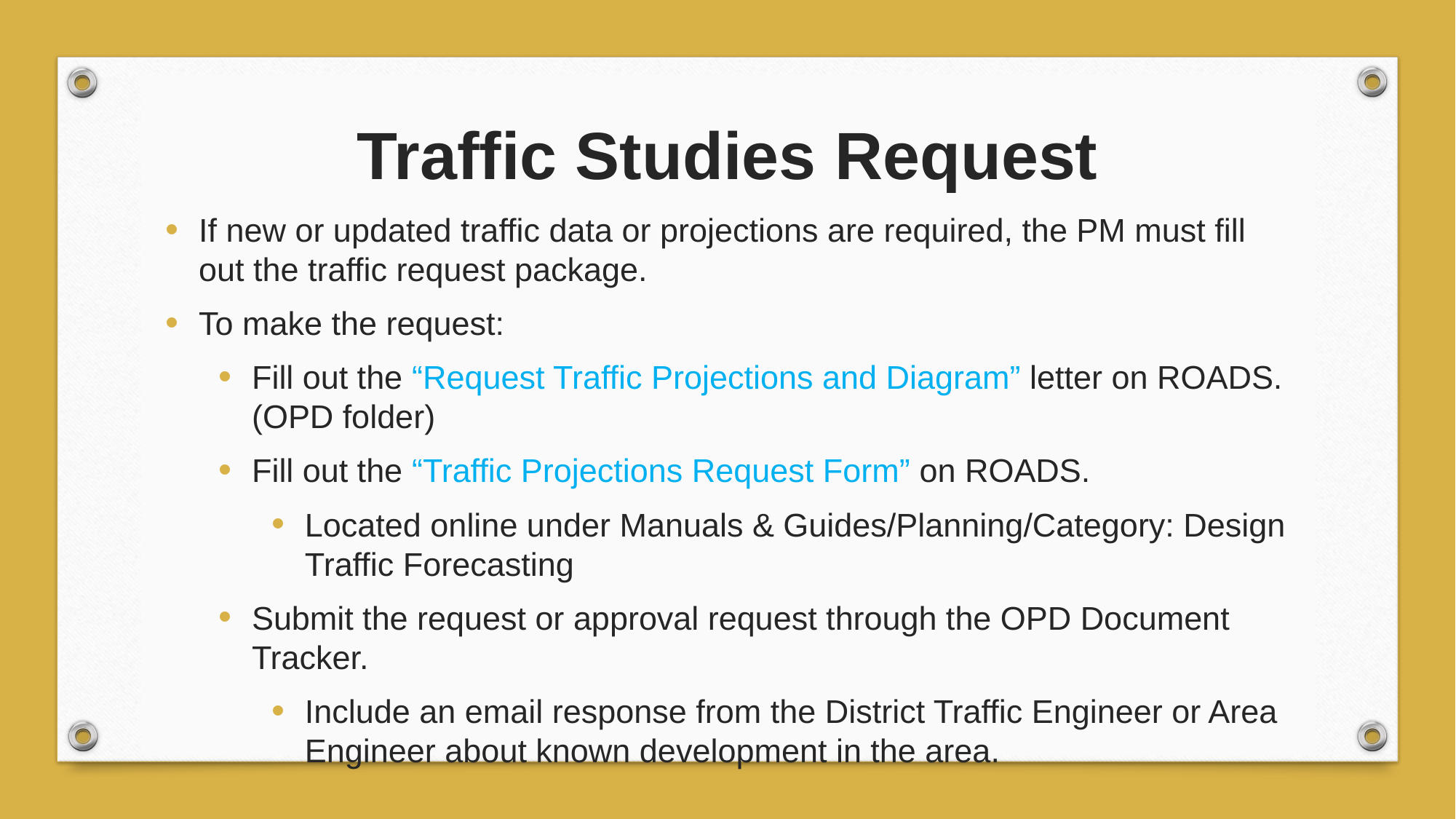

# Traffic Studies Request
If new or updated traffic data or projections are required, the PM must fill out the traffic request package.
To make the request:
Fill out the “Request Traffic Projections and Diagram” letter on ROADS. (OPD folder)
Fill out the “Traffic Projections Request Form” on ROADS.
Located online under Manuals & Guides/Planning/Category: Design Traffic Forecasting
Submit the request or approval request through the OPD Document Tracker.
Include an email response from the District Traffic Engineer or Area Engineer about known development in the area.